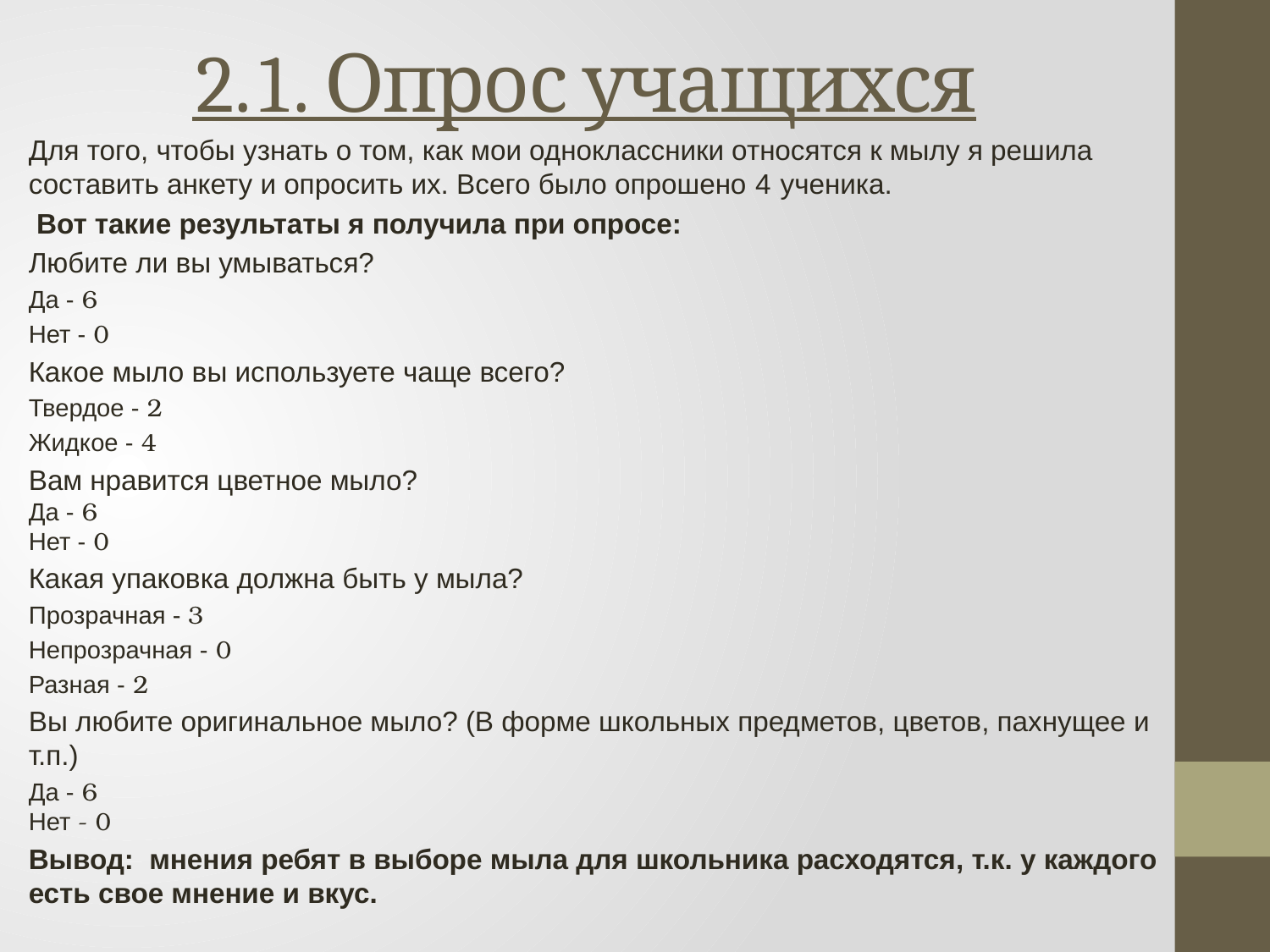

# 2.1. Опрос учащихся
Для того, чтобы узнать о том, как мои одноклассники относятся к мылу я решила составить анкету и опросить их. Всего было опрошено 4 ученика.
 Вот такие результаты я получила при опросе:
Любите ли вы умываться?
Да - 6
Нет - 0
Какое мыло вы используете чаще всего?
Твердое - 2
Жидкое - 4
Вам нравится цветное мыло?
Да - 6
Нет - 0
Какая упаковка должна быть у мыла?
Прозрачная - 3
Непрозрачная - 0
Разная - 2
Вы любите оригинальное мыло? (В форме школьных предметов, цветов, пахнущее и т.п.)
Да - 6
Нет - 0
Вывод:  мнения ребят в выборе мыла для школьника расходятся, т.к. у каждого есть свое мнение и вкус.